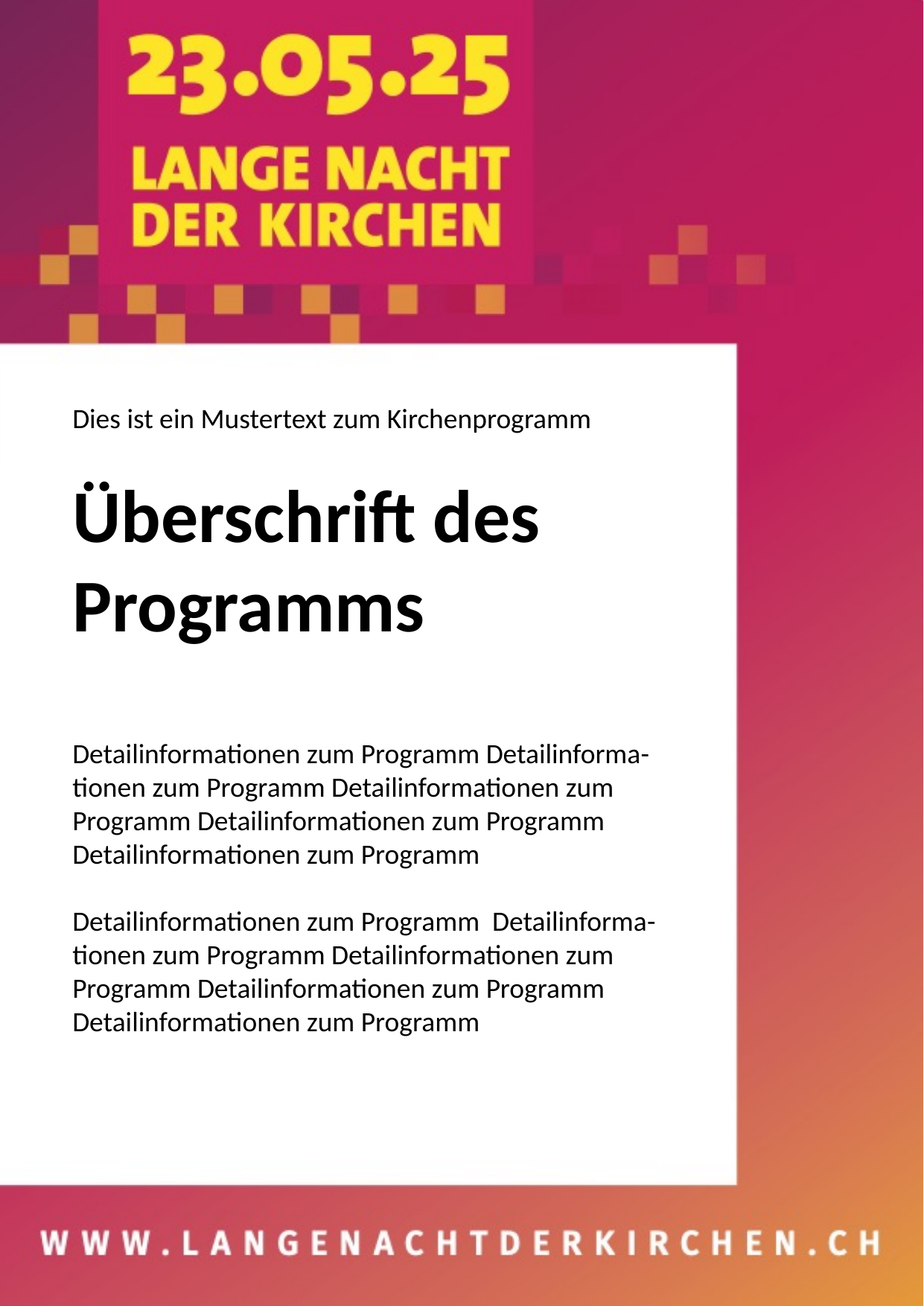

Dies ist ein Mustertext zum Kirchenprogramm

Überschrift des
Programms

Detailinformationen zum Programm Detailinforma-tionen zum Programm Detailinformationen zum Programm Detailinformationen zum Programm Detailinformationen zum Programm

Detailinformationen zum Programm  Detailinforma-tionen zum Programm Detailinformationen zum Programm Detailinformationen zum Programm Detailinformationen zum Programm